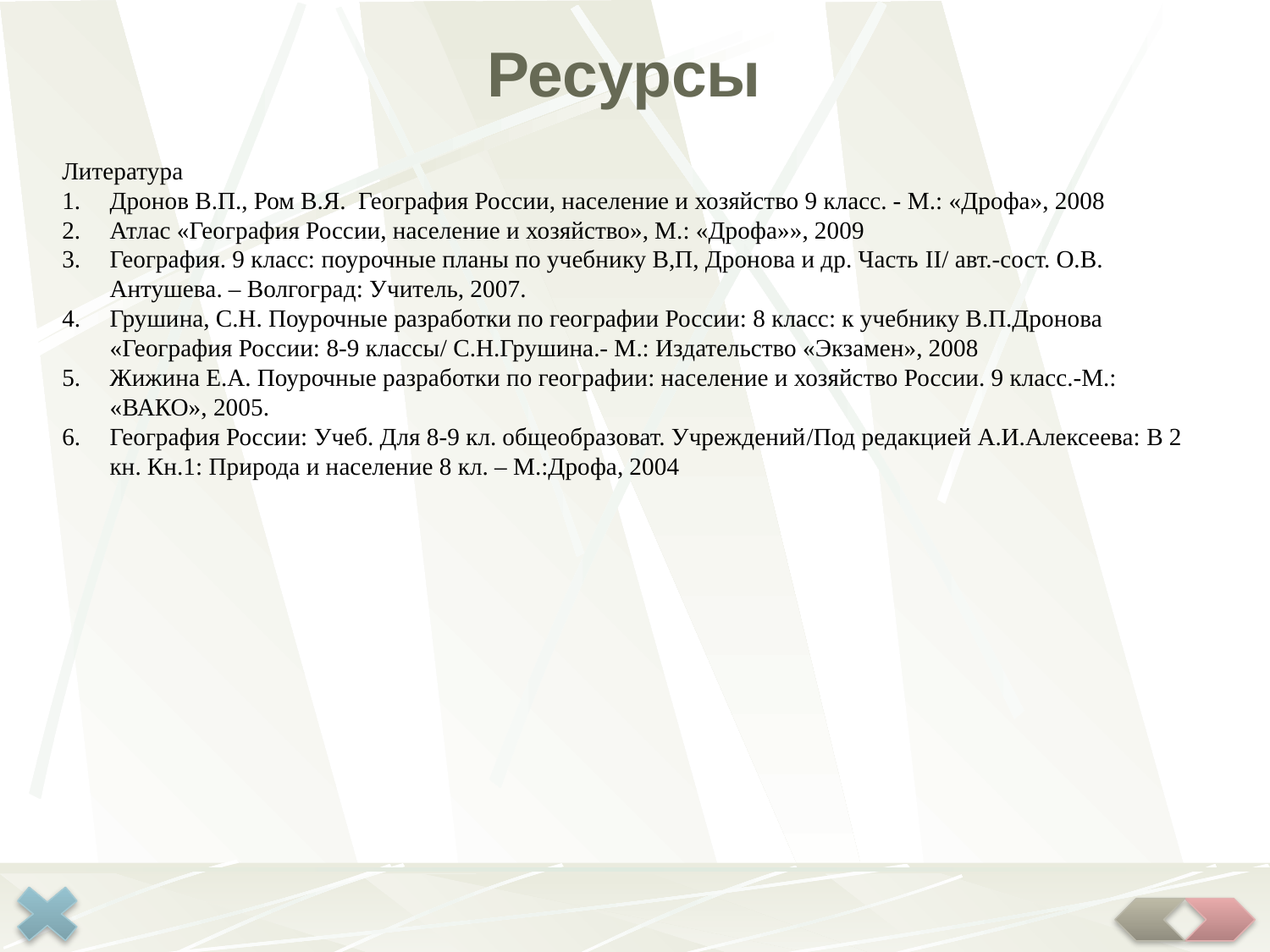

# Ресурсы

Литература
Дронов В.П., Ром В.Я.  География России, население и хозяйство 9 класс. - М.: «Дрофа», 2008
Атлас «География России, население и хозяйство», М.: «Дрофа»», 2009
География. 9 класс: поурочные планы по учебнику В,П, Дронова и др. Часть II/ авт.-сост. О.В. Антушева. – Волгоград: Учитель, 2007.
Грушина, С.Н. Поурочные разработки по географии России: 8 класс: к учебнику В.П.Дронова «География России: 8-9 классы/ С.Н.Грушина.- М.: Издательство «Экзамен», 2008
Жижина Е.А. Поурочные разработки по географии: население и хозяйство России. 9 класс.-М.: «ВАКО», 2005.
География России: Учеб. Для 8-9 кл. общеобразоват. Учреждений/Под редакцией А.И.Алексеева: В 2 кн. Кн.1: Природа и население 8 кл. – М.:Дрофа, 2004